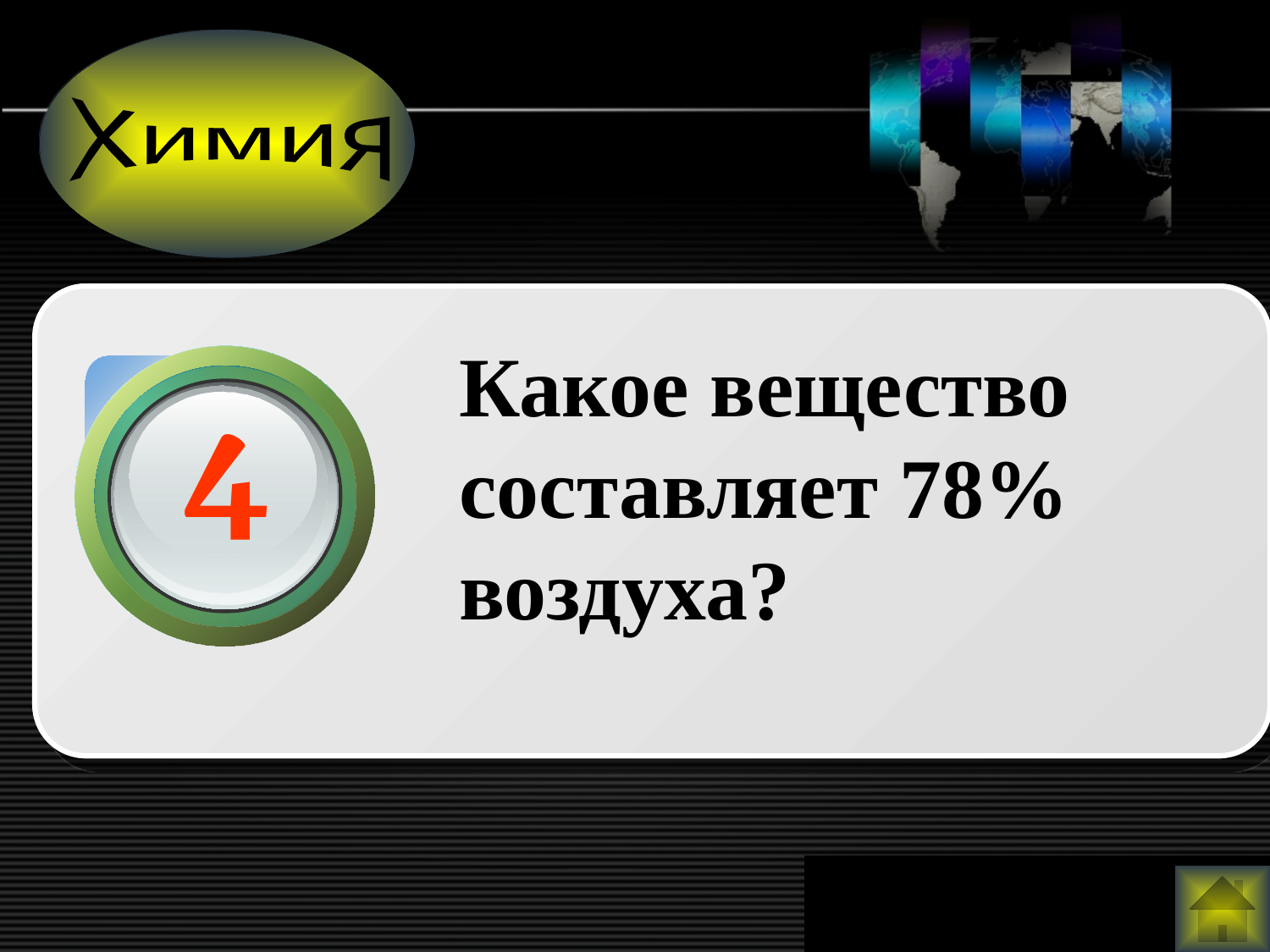

Химия

Какое вещество составляет 78% воздуха?

4

www.themegallery.com